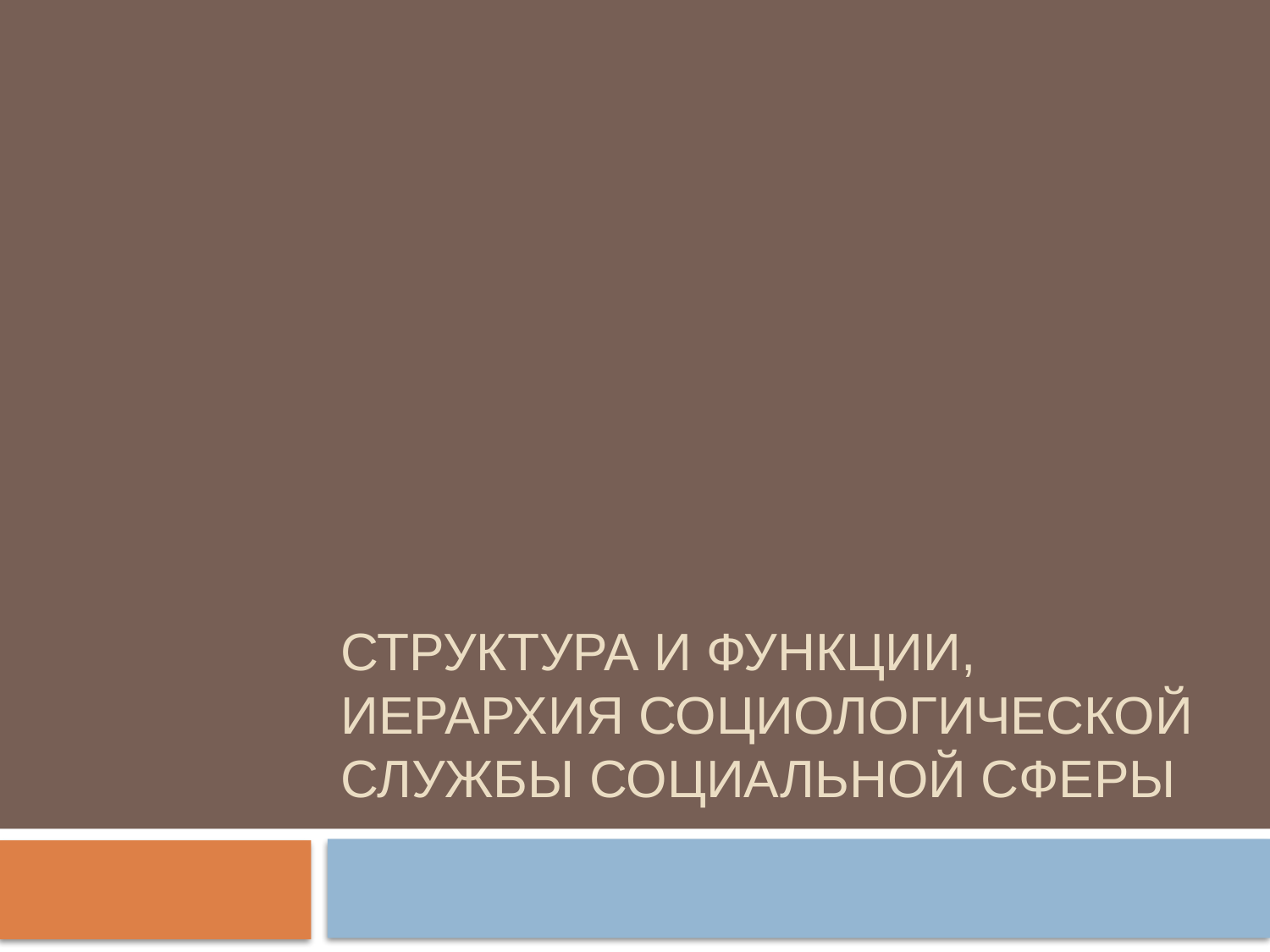

# Структура и функции, иерархия социологической службы социальной сферы